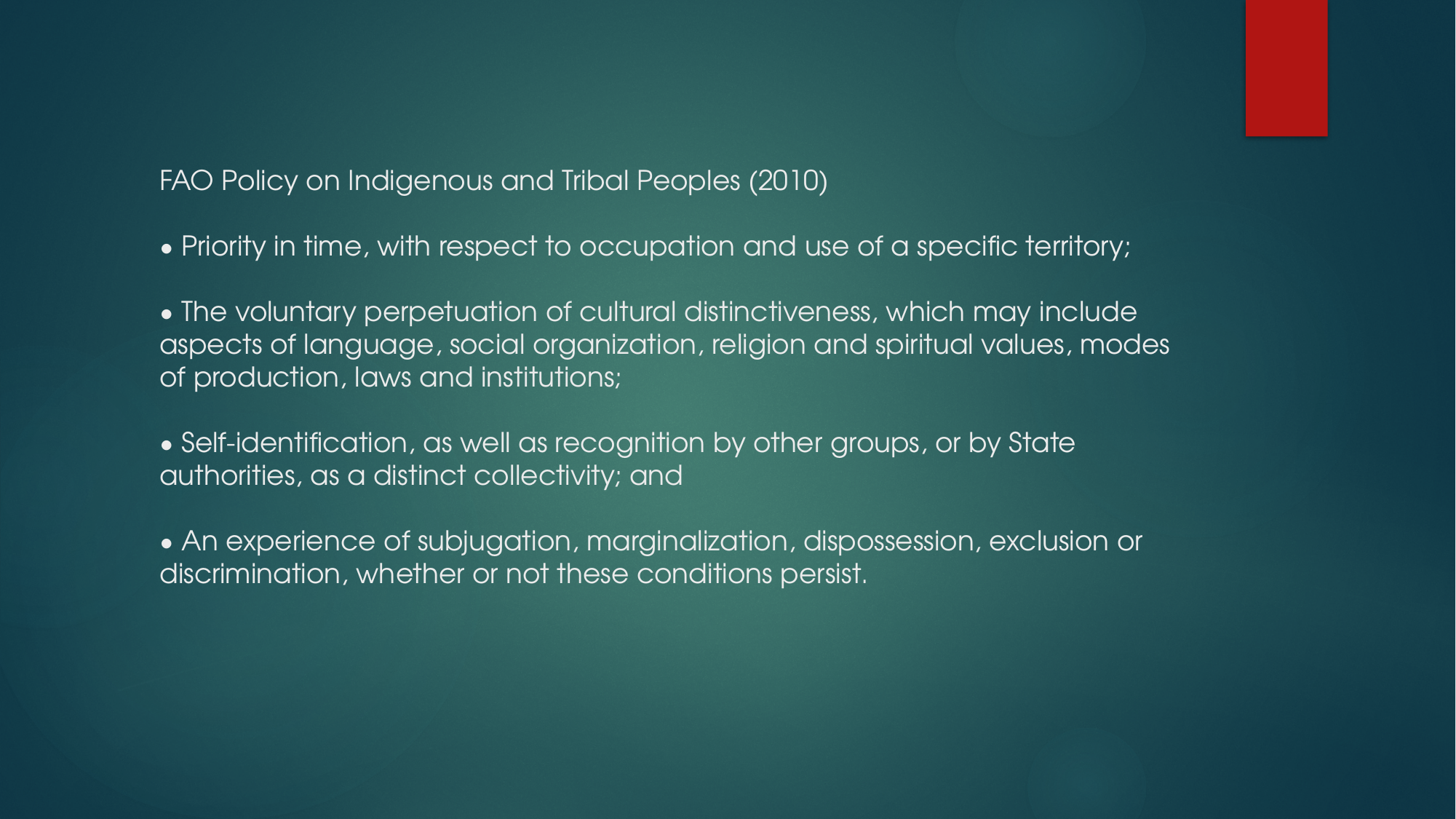

# FAO Policy on Indigenous and Tribal Peoples (2010) • Priority in time, with respect to occupation and use of a specific territory; • The voluntary perpetuation of cultural distinctiveness, which may include aspects of language, social organization, religion and spiritual values, modes of production, laws and institutions; • Self-identification, as well as recognition by other groups, or by State authorities, as a distinct collectivity; and • An experience of subjugation, marginalization, dispossession, exclusion or discrimination, whether or not these conditions persist.